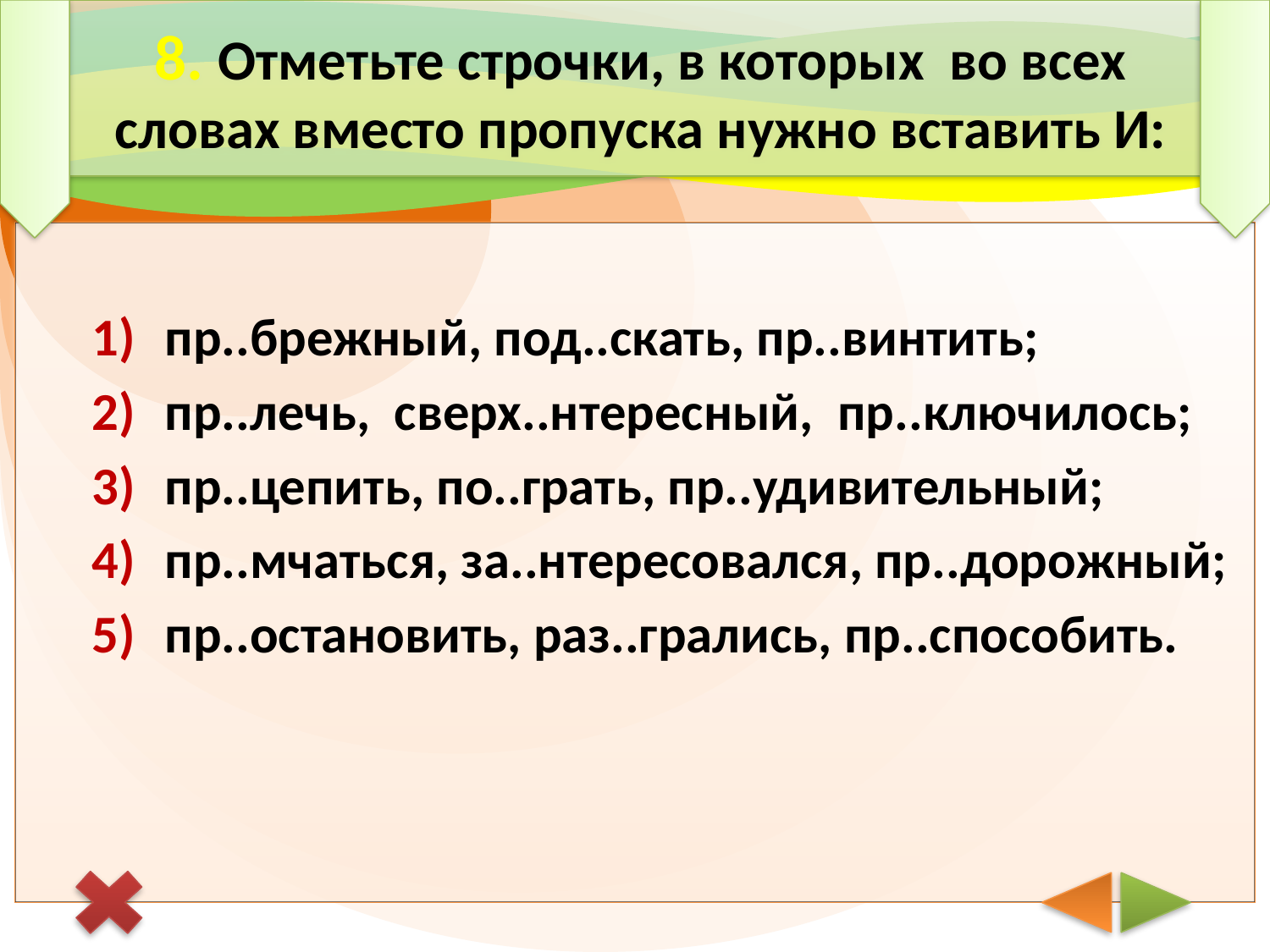

# 8. Отметьте строчки, в которых  во всех словах вместо пропуска нужно вставить И:

пр..брежный, под..скать, пр..винтить;
пр..лечь,  сверх..нтересный,  пр..ключилось;
пр..цепить, по..грать, пр..удивительный;
пр..мчаться, за..нтересовался, пр..дорожный;
пр..остановить, раз..грались, пр..способить.